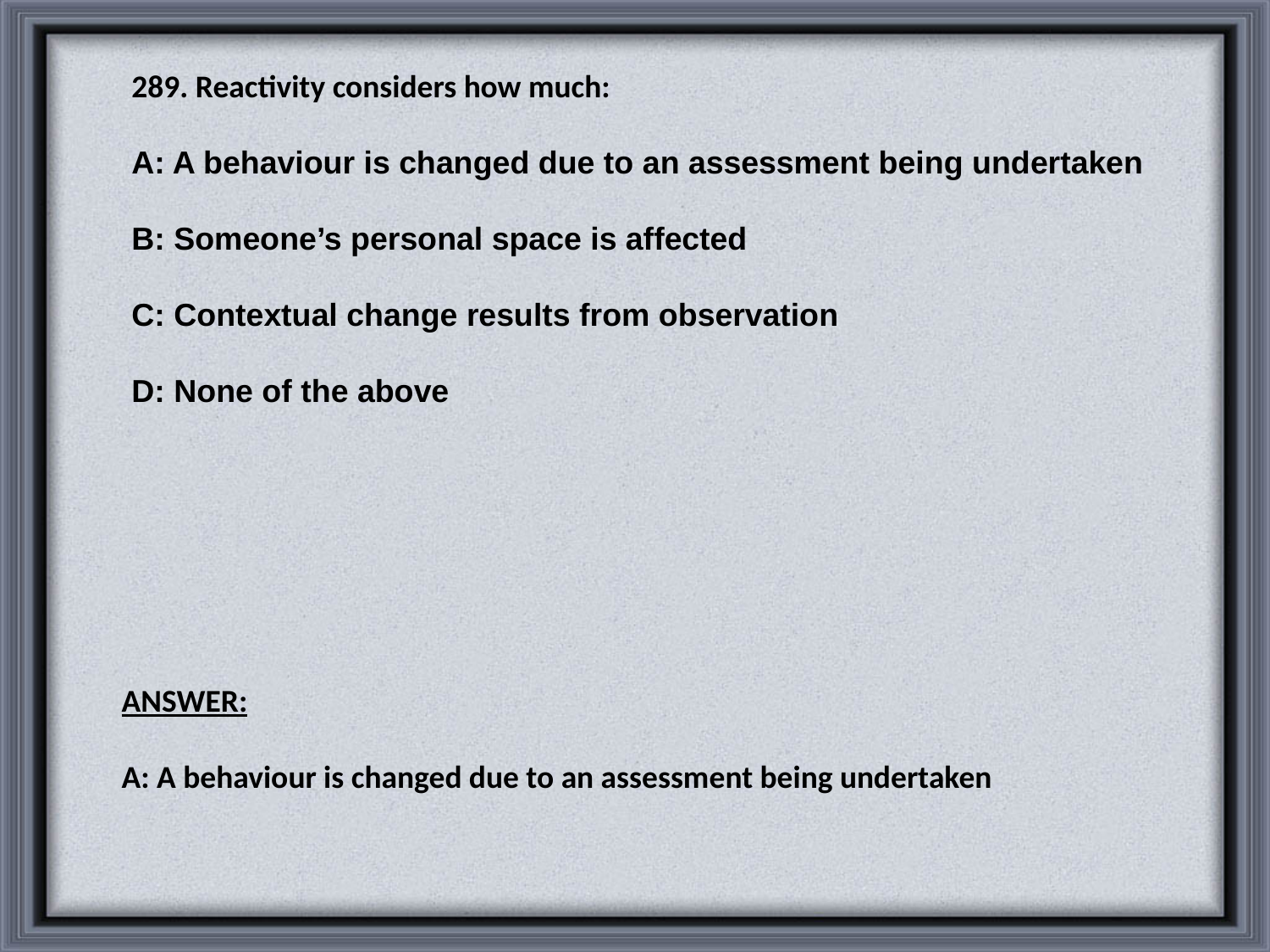

289. Reactivity considers how much:

A: A behaviour is changed due to an assessment being undertaken

B: Someone’s personal space is affected

C: Contextual change results from observation

D: None of the above

ANSWER:

A: A behaviour is changed due to an assessment being undertaken